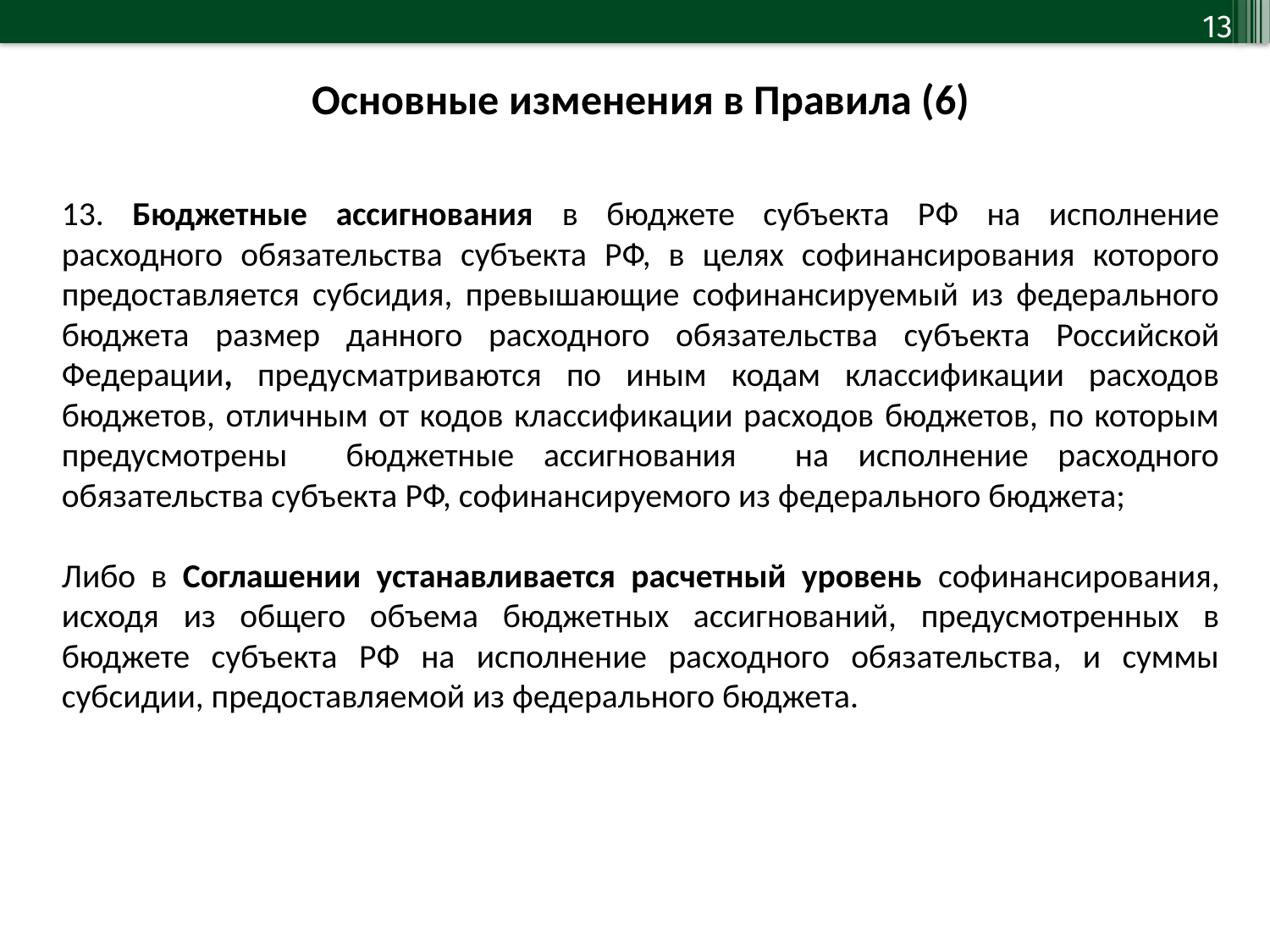

13
Основные изменения в Правила (6)
13. Бюджетные ассигнования в бюджете субъекта РФ на исполнение расходного обязательства субъекта РФ, в целях софинансирования которого предоставляется субсидия, превышающие софинансируемый из федерального бюджета размер данного расходного обязательства субъекта Российской Федерации, предусматриваются по иным кодам классификации расходов бюджетов, отличным от кодов классификации расходов бюджетов, по которым предусмотрены  бюджетные ассигнования  на исполнение расходного обязательства субъекта РФ, софинансируемого из федерального бюджета;

Либо в Соглашении устанавливается расчетный уровень софинансирования, исходя из общего объема бюджетных ассигнований, предусмотренных в бюджете субъекта РФ на исполнение расходного обязательства, и суммы субсидии, предоставляемой из федерального бюджета.